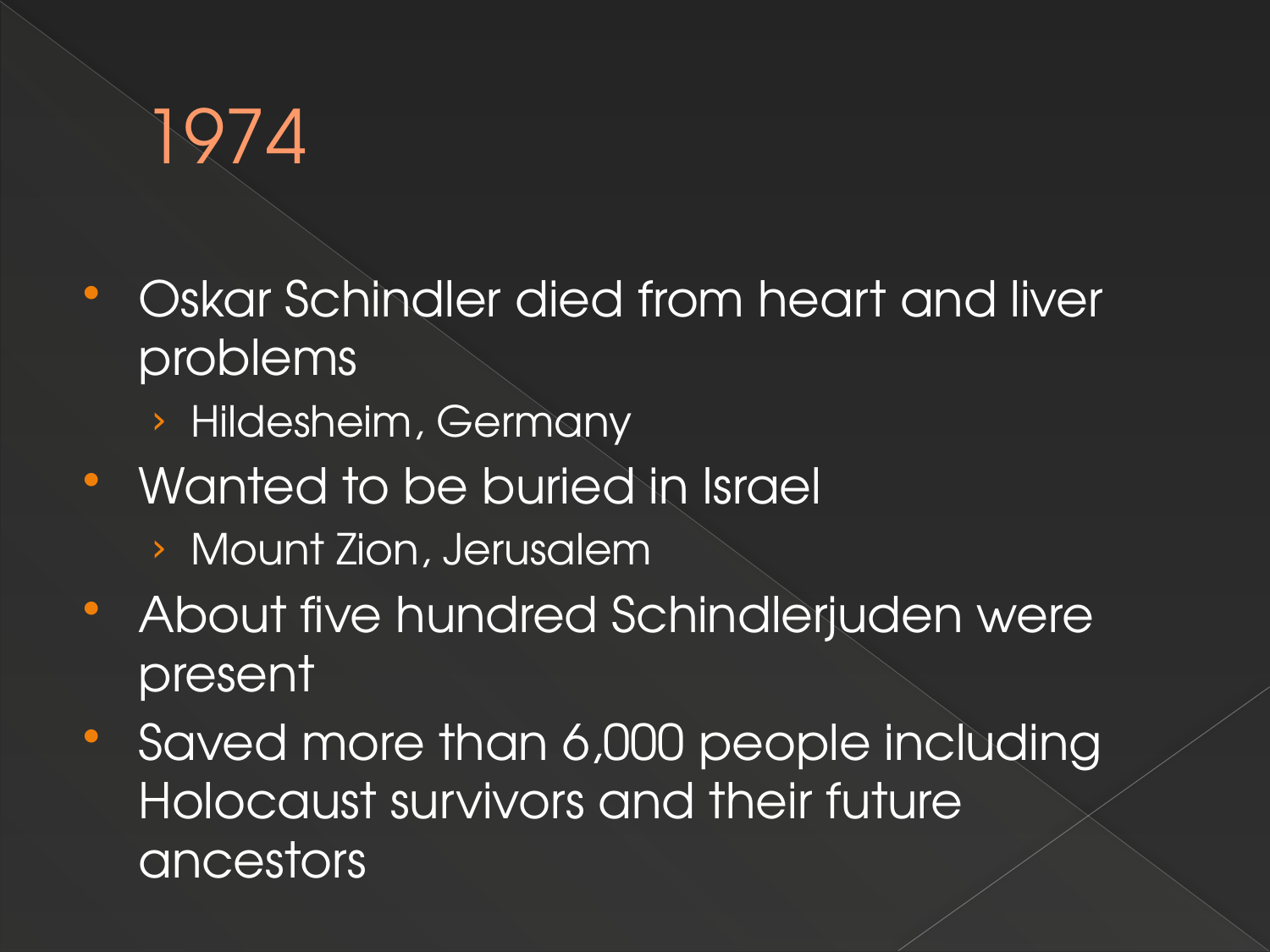

# 1974
Oskar Schindler died from heart and liver problems
Hildesheim, Germany
Wanted to be buried in Israel
Mount Zion, Jerusalem
About five hundred Schindlerjuden were present
Saved more than 6,000 people including Holocaust survivors and their future ancestors